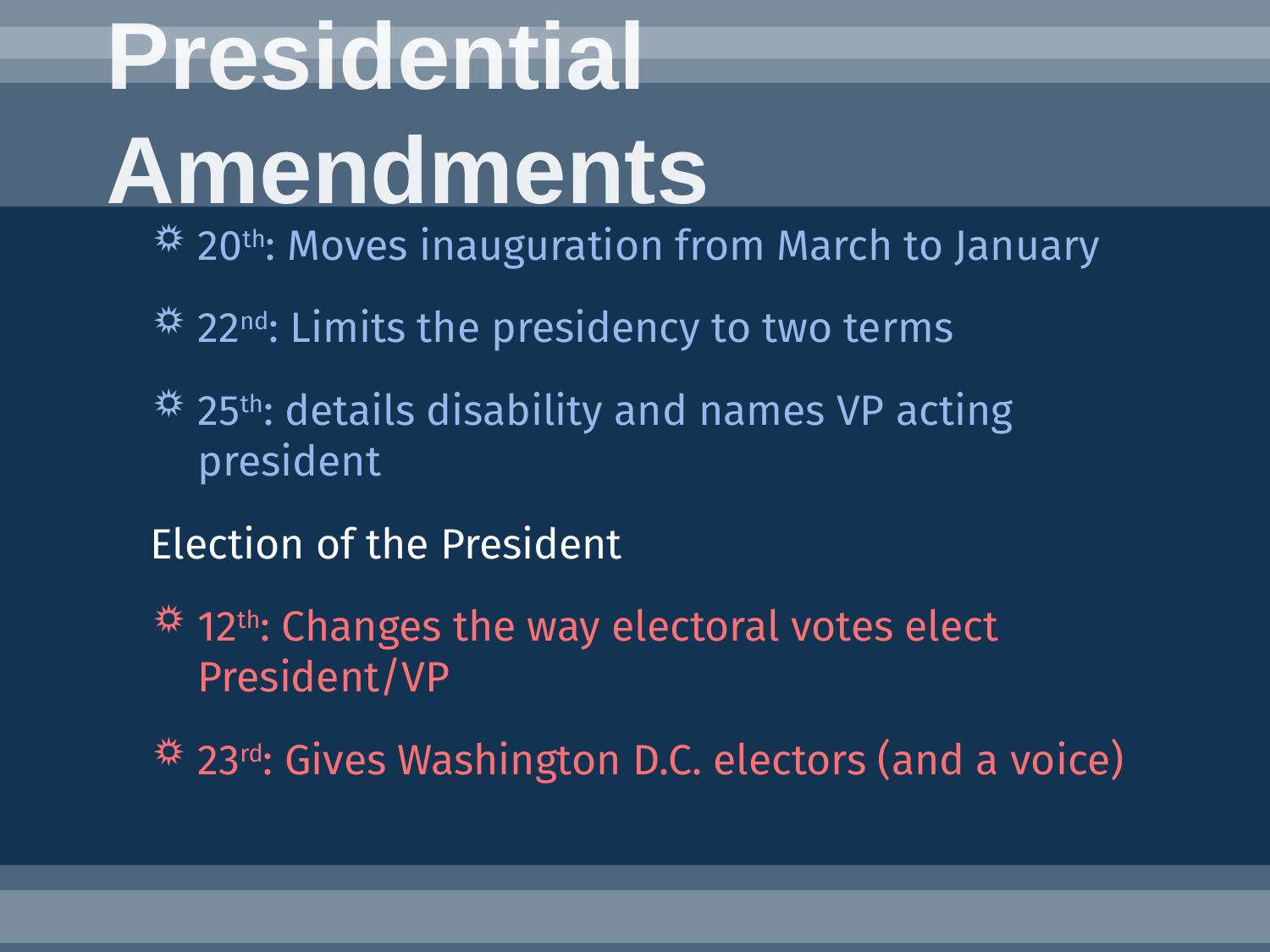

# Presidential Amendments
20th: Moves inauguration from March to January
22nd: Limits the presidency to two terms
25th: details disability and names VP acting president
Election of the President
12th: Changes the way electoral votes elect President/VP
23rd: Gives Washington D.C. electors (and a voice)